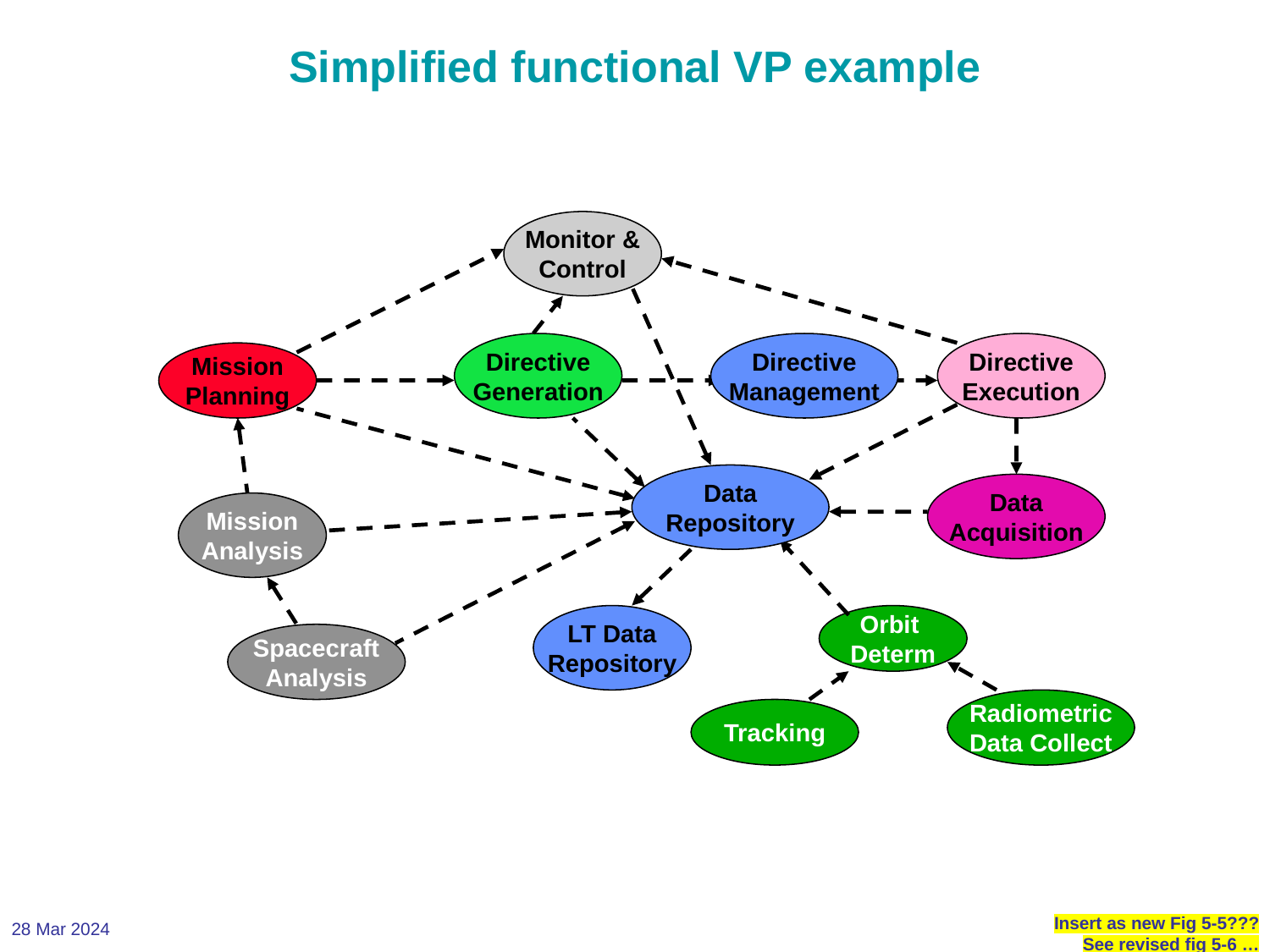

# Simplified functional VP example
Monitor &
Control

Directive
Generation
Directive
Management
Directive
Execution
Mission
Planning

Data
Repository
Data
Acquisition
Mission
Analysis

LT Data
Repository
Orbit
Determ
Spacecraft
Analysis

Radiometric
Data Collect
Tracking
28 Mar 2024
Insert as new Fig 5-5???
See revised fig 5-6 …